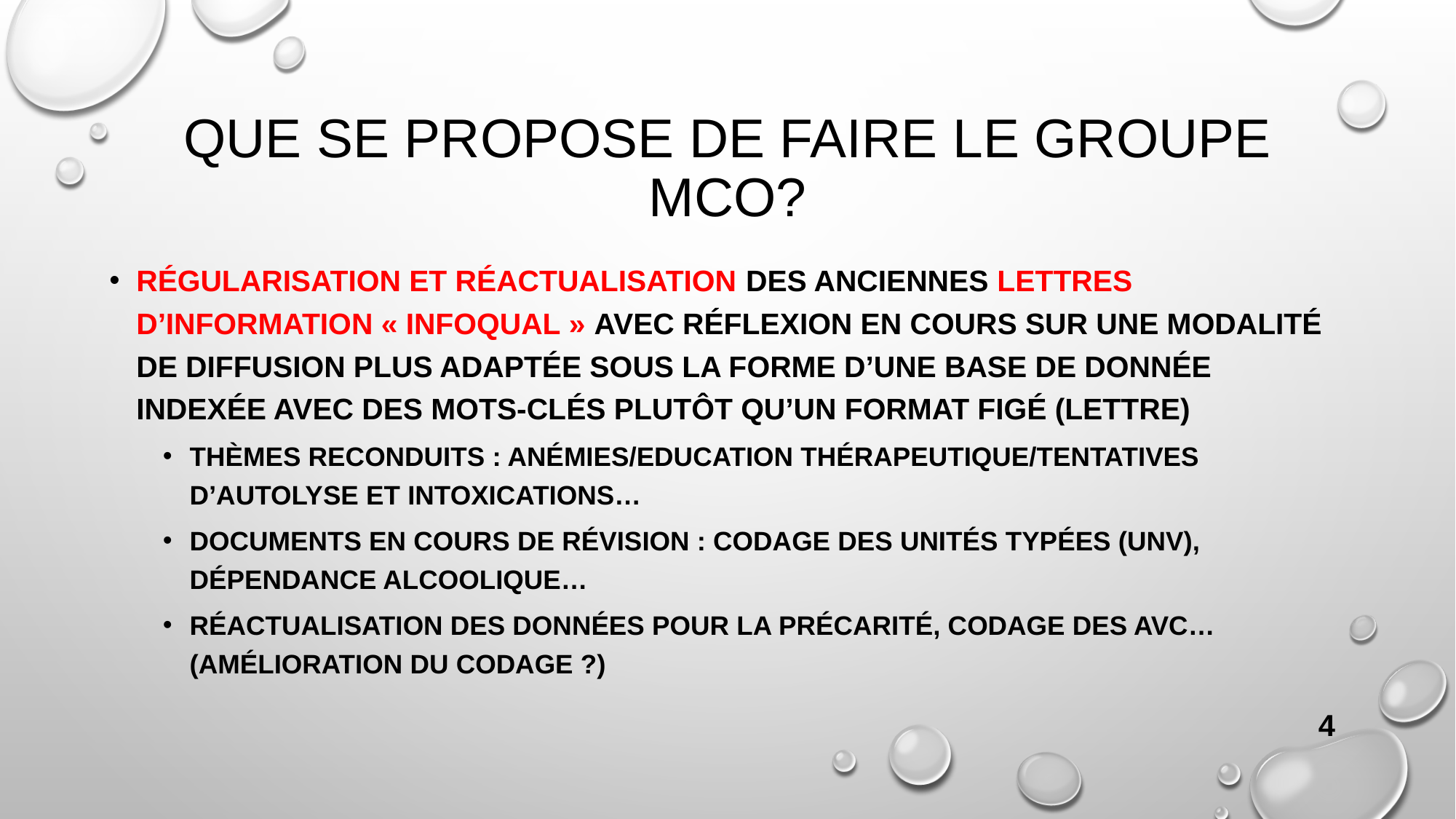

# Que se propose de faire le groupe MCO?

Régularisation et réactualisation des anciennes lettres d’information « infoqual » avec réflexion en cours sur une modalité de diffusion plus adaptée sous la forme d’une base de donnée indexée AVEC DES Mots-clés plutôt qu’un format figé (lettre)
thèmes reconduits : Anémies/Education thérapeutique/tentatives d’autolyse et Intoxications…
documents en cours de révision : codage des unités typées (UNV), dépendance alcoolique…
Réactualisation des données pour la précarité, codage des AVC…(amélioration du codage ?)
4